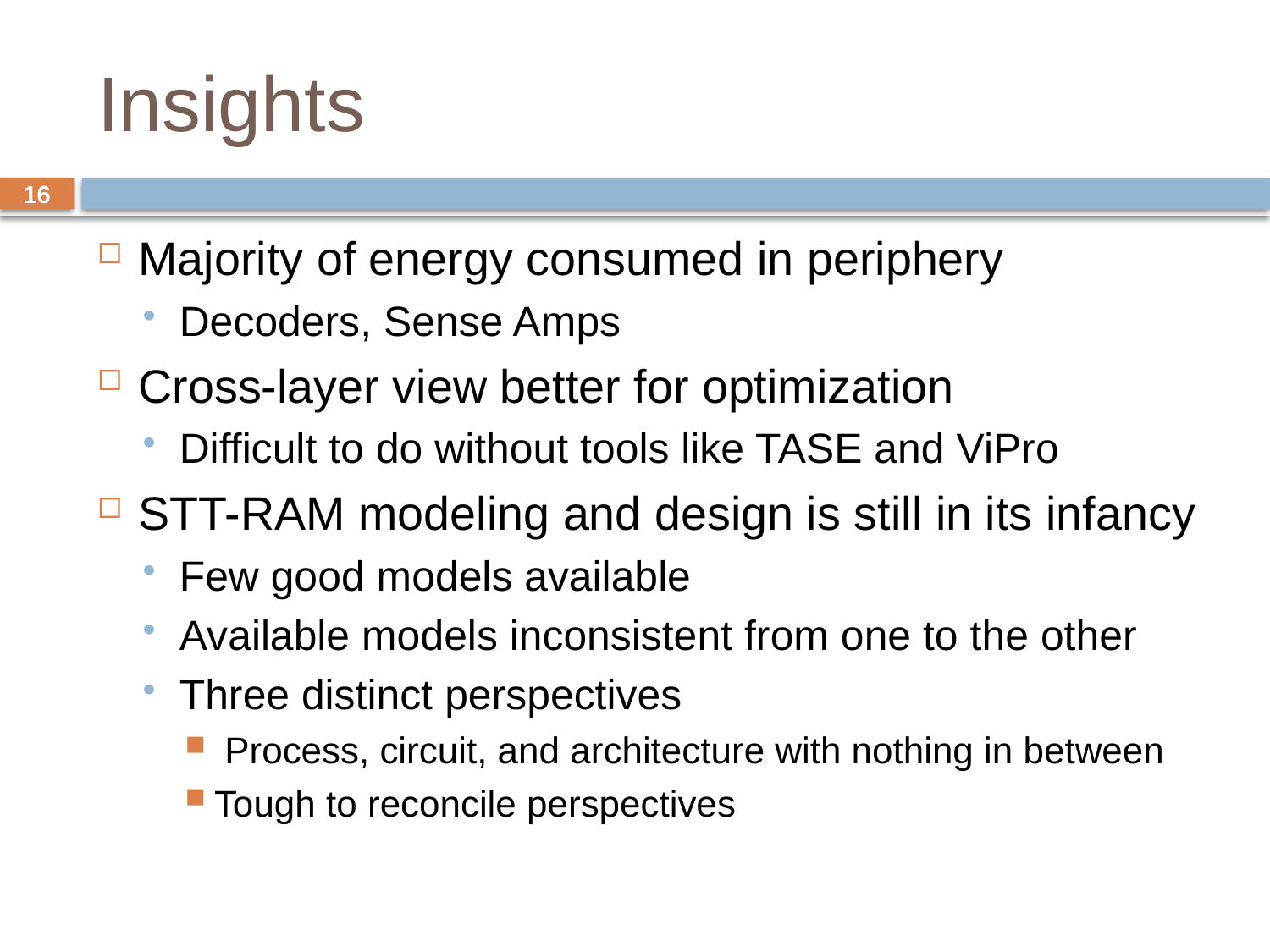

# Insights
16
Majority of energy consumed in periphery
Decoders, Sense Amps
Cross-layer view better for optimization
Difficult to do without tools like TASE and ViPro
STT-RAM modeling and design is still in its infancy
Few good models available
Available models inconsistent from one to the other
Three distinct perspectives
 Process, circuit, and architecture with nothing in between
Tough to reconcile perspectives